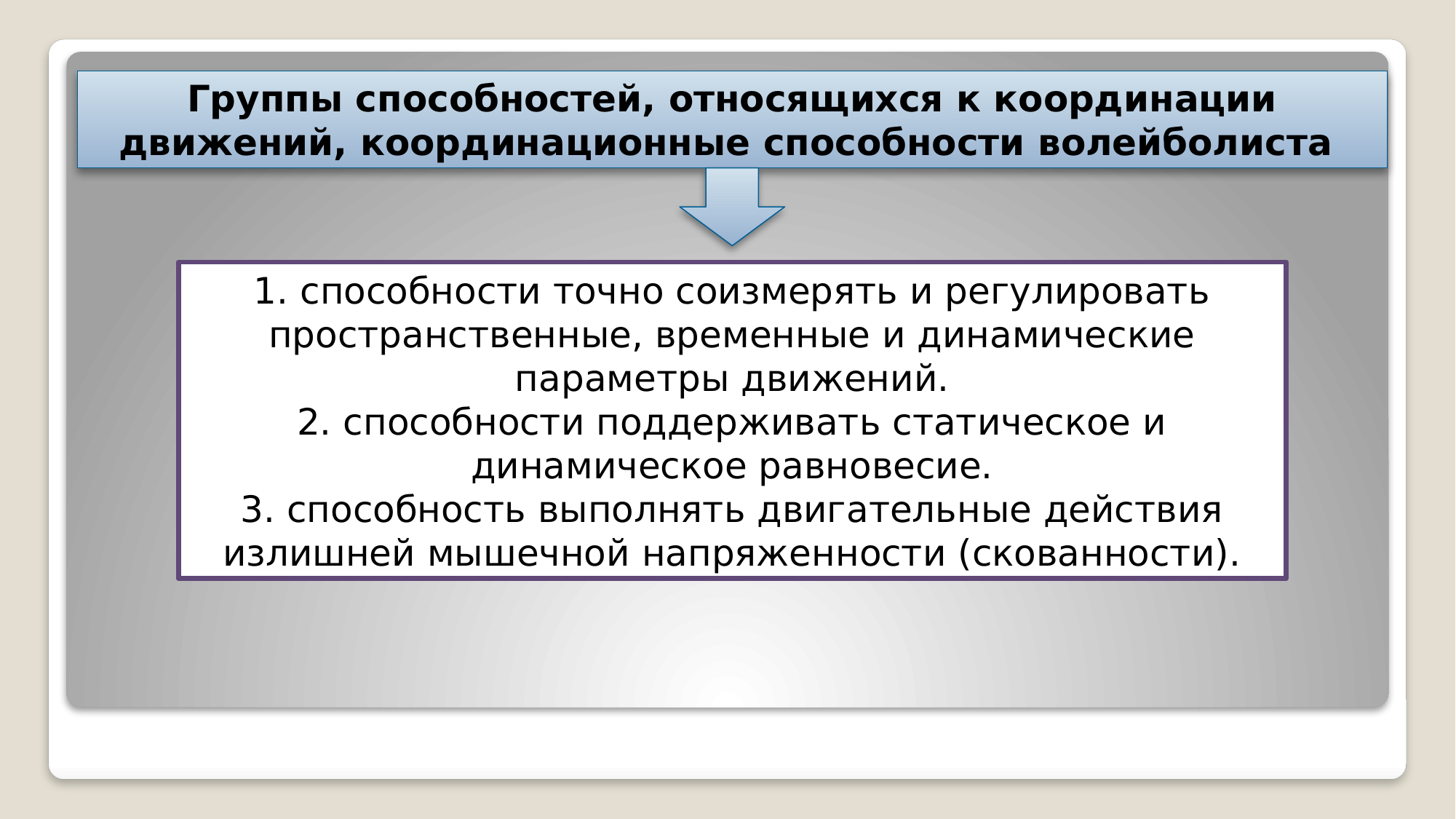

# Группы способностей, относящихся к координации движений, координационные способности волейболиста

1. способности точно соизмерять и регулировать пространственные, временные и динамические параметры движений.
2. способности поддерживать статическое и динамическое равновесие.
3. способность выполнять двигательные действия излишней мышечной напряженности (скованности).